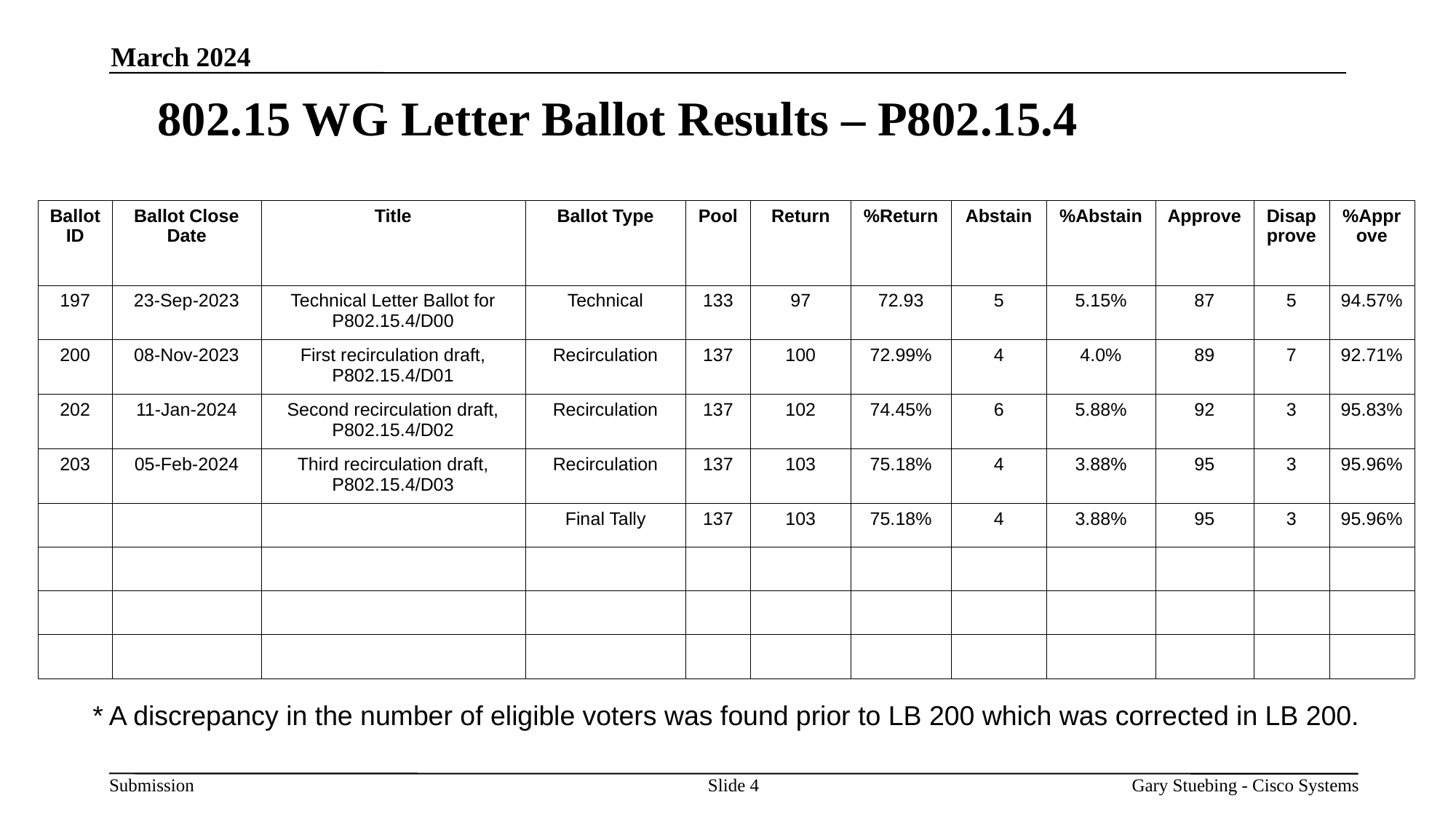

March 2024
802.15 WG Letter Ballot Results – P802.15.4
| Ballot ID | Ballot Close Date | Title | Ballot Type | Pool | Return | %Return | Abstain | %Abstain | Approve | Disapprove | %Approve |
| --- | --- | --- | --- | --- | --- | --- | --- | --- | --- | --- | --- |
| 197 | 23-Sep-2023 | Technical Letter Ballot for P802.15.4/D00 | Technical | 133 | 97 | 72.93 | 5 | 5.15% | 87 | 5 | 94.57% |
| 200 | 08-Nov-2023 | First recirculation draft, P802.15.4/D01 | Recirculation | 137 | 100 | 72.99% | 4 | 4.0% | 89 | 7 | 92.71% |
| 202 | 11-Jan-2024 | Second recirculation draft, P802.15.4/D02 | Recirculation | 137 | 102 | 74.45% | 6 | 5.88% | 92 | 3 | 95.83% |
| 203 | 05-Feb-2024 | Third recirculation draft, P802.15.4/D03 | Recirculation | 137 | 103 | 75.18% | 4 | 3.88% | 95 | 3 | 95.96% |
|  |  |  | Final Tally | 137 | 103 | 75.18% | 4 | 3.88% | 95 | 3 | 95.96% |
|  |  |  |  |  |  |  |  |  |  |  |  |
|  |  |  |  |  |  |  |  |  |  |  |  |
|  |  |  |  |  |  |  |  |  |  |  |  |
* A discrepancy in the number of eligible voters was found prior to LB 200 which was corrected in LB 200.
Slide 4
Gary Stuebing - Cisco Systems